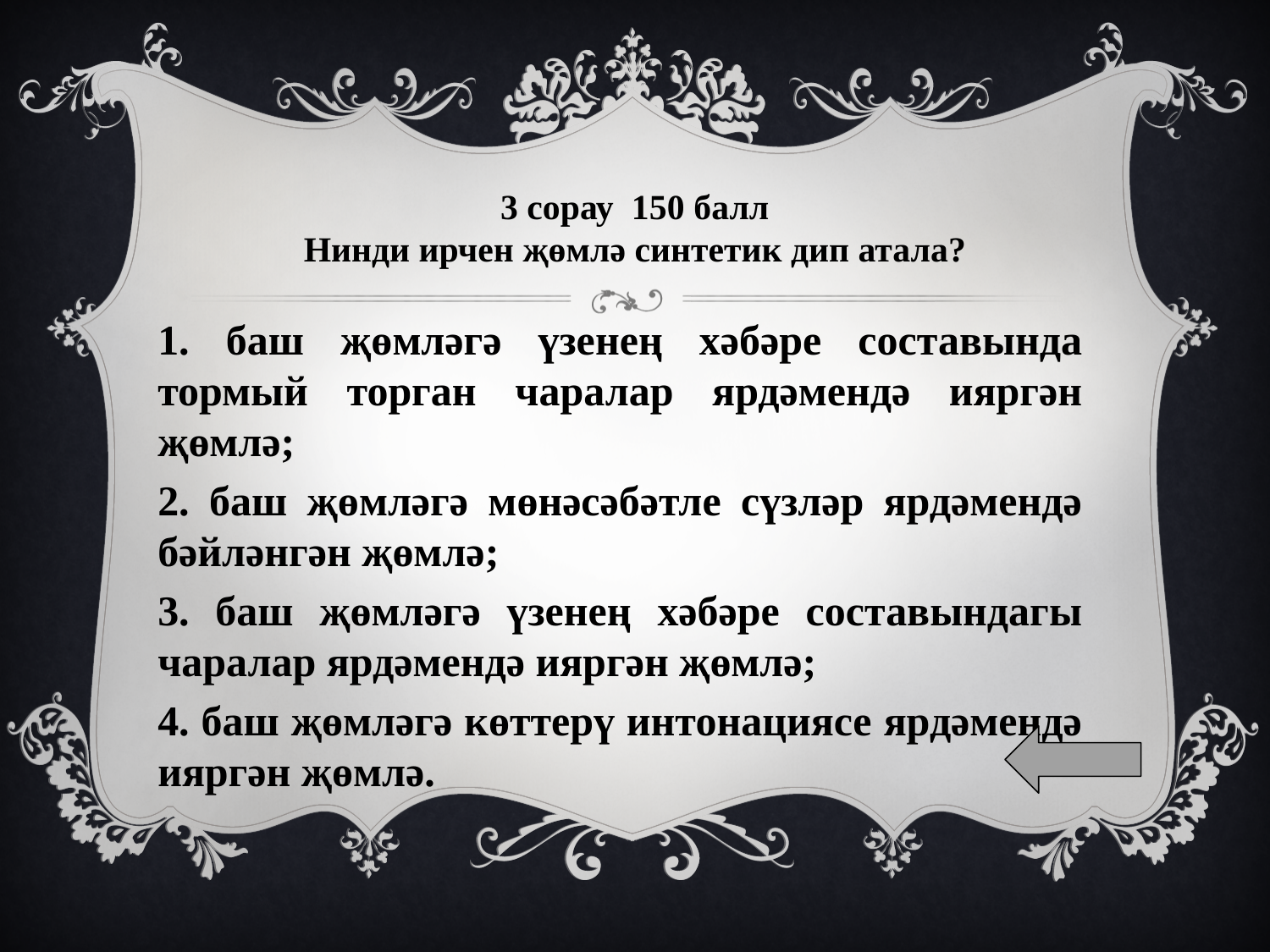

# 3 сорау  150 балл Нинди ирчен җөмлә синтетик дип атала?
1. баш җөмләгә үзенең хәбәре составында тормый торган чаралар ярдәмендә ияргән җөмлә;
2. баш җөмләгә мөнәсәбәтле сүзләр ярдәмендә бәйләнгән җөмлә;
3. баш җөмләгә үзенең хәбәре составындагы чаралар ярдәмендә ияргән җөмлә;
4. баш җөмләгә көттерү интонациясе ярдәмендә ияргән җөмлә.